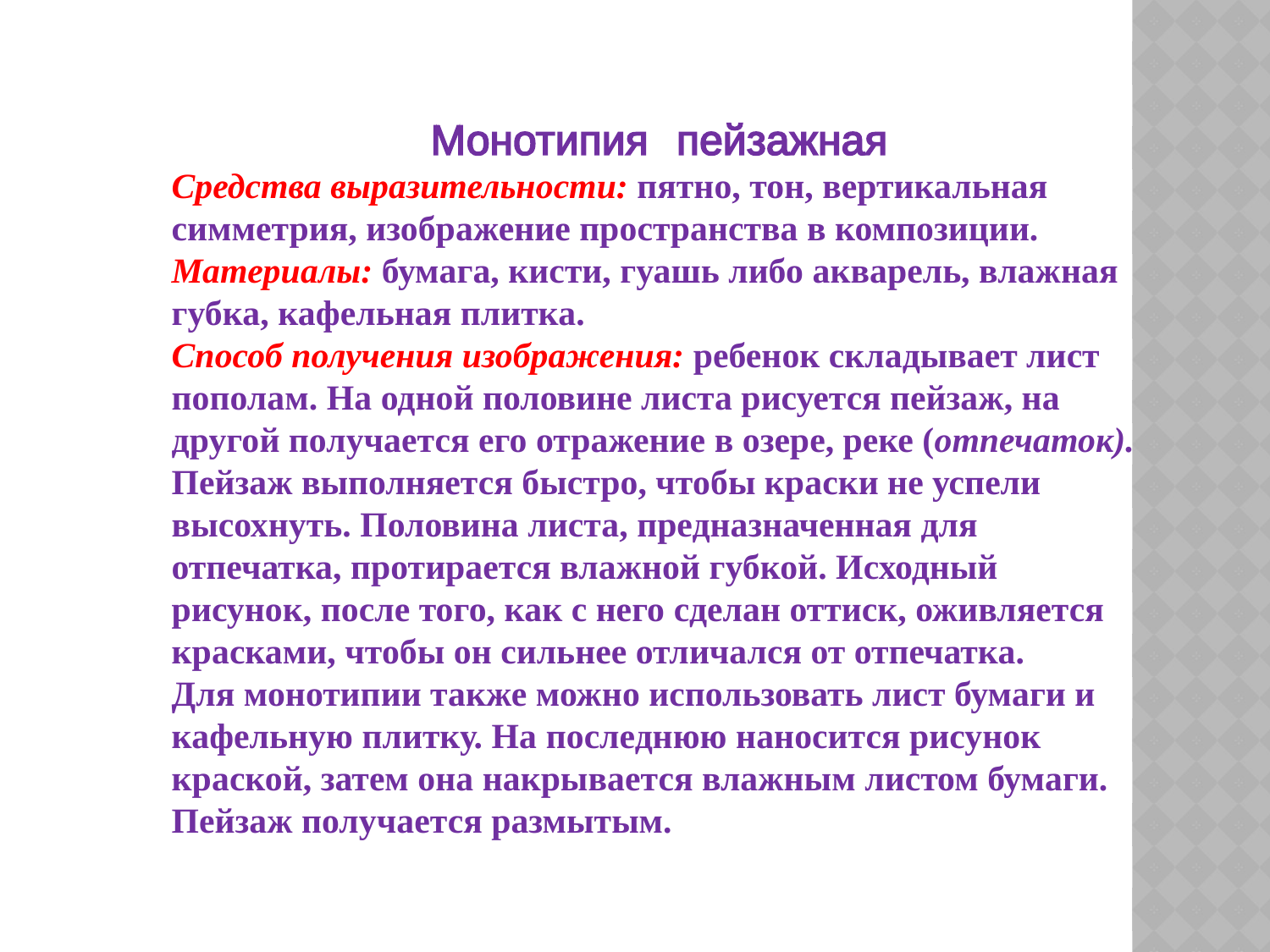

Монотипия  пейзажная
Средства выразительности: пятно, тон, вертикальная симметрия, изображение пространства в композиции.
Материалы: бумага, кисти, гуашь либо акварель, влажная губка, кафельная плитка.
Способ получения изображения: ребенок складывает лист пополам. На одной половине листа рисуется пейзаж, на другой получается его отражение в озере, реке (отпечаток). Пейзаж выполняется быстро, чтобы краски не успели высохнуть. Половина листа, предназначенная для отпечатка, протирается влажной губкой. Исходный рисунок, после того, как с него сделан оттиск, оживляется красками, чтобы он сильнее отличался от отпечатка.
Для монотипии также можно использовать лист бумаги и кафельную плитку. На последнюю наносится рисунок краской, затем она накрывается влажным листом бумаги. Пейзаж получается размытым.